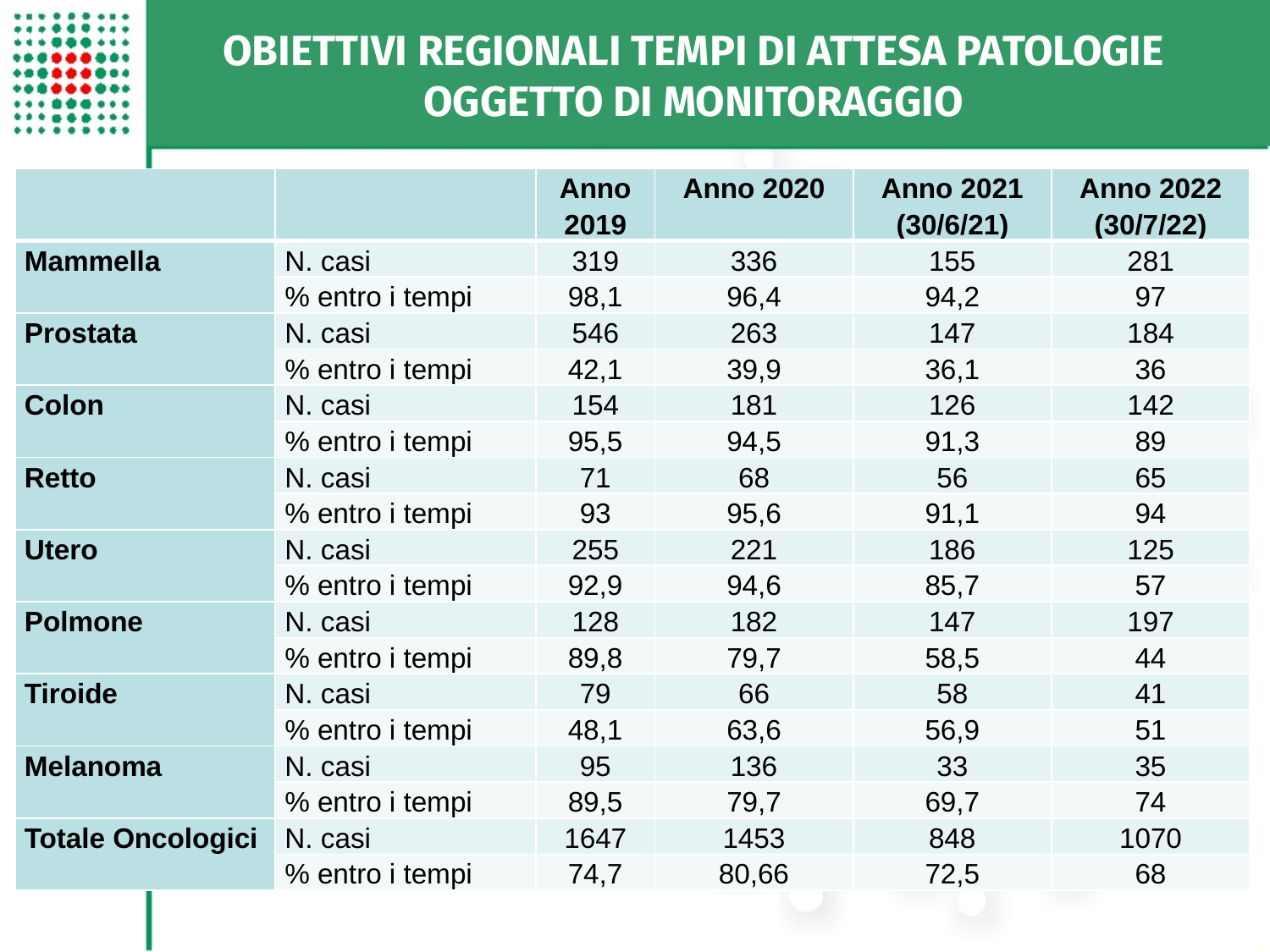

OBIETTIVI REGIONALI TEMPI DI ATTESA PATOLOGIE OGGETTO DI MONITORAGGIO
|  |  | Anno 2019 | Anno 2020 | Anno 2021 (30/6/21) | Anno 2022 (30/7/22) |
| --- | --- | --- | --- | --- | --- |
| Mammella | N. casi | 319 | 336 | 155 | 281 |
|  | % entro i tempi | 98,1 | 96,4 | 94,2 | 97 |
| Prostata | N. casi | 546 | 263 | 147 | 184 |
|  | % entro i tempi | 42,1 | 39,9 | 36,1 | 36 |
| Colon | N. casi | 154 | 181 | 126 | 142 |
|  | % entro i tempi | 95,5 | 94,5 | 91,3 | 89 |
| Retto | N. casi | 71 | 68 | 56 | 65 |
|  | % entro i tempi | 93 | 95,6 | 91,1 | 94 |
| Utero | N. casi | 255 | 221 | 186 | 125 |
|  | % entro i tempi | 92,9 | 94,6 | 85,7 | 57 |
| Polmone | N. casi | 128 | 182 | 147 | 197 |
|  | % entro i tempi | 89,8 | 79,7 | 58,5 | 44 |
| Tiroide | N. casi | 79 | 66 | 58 | 41 |
|  | % entro i tempi | 48,1 | 63,6 | 56,9 | 51 |
| Melanoma | N. casi | 95 | 136 | 33 | 35 |
|  | % entro i tempi | 89,5 | 79,7 | 69,7 | 74 |
| Totale Oncologici | N. casi | 1647 | 1453 | 848 | 1070 |
|  | % entro i tempi | 74,7 | 80,66 | 72,5 | 68 |